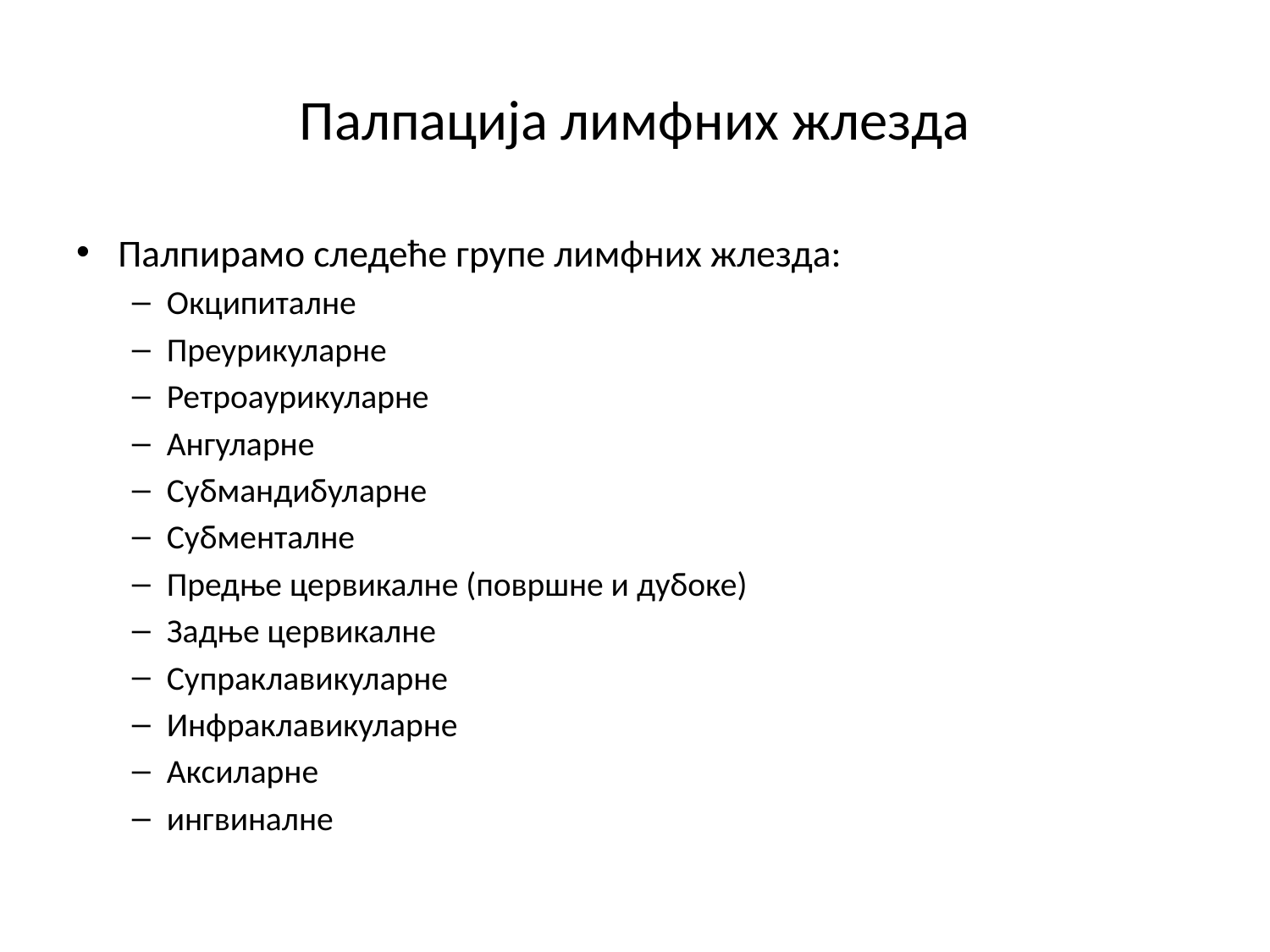

# Палпација лимфних жлезда
Палпирамо следеће групе лимфних жлезда:
Окципиталне
Преурикуларне
Ретроаурикуларне
Ангуларне
Субмандибуларне
Субменталне
Предње цервикалне (површне и дубоке)
Задње цервикалне
Супраклавикуларне
Инфраклавикуларне
Аксиларне
ингвиналне